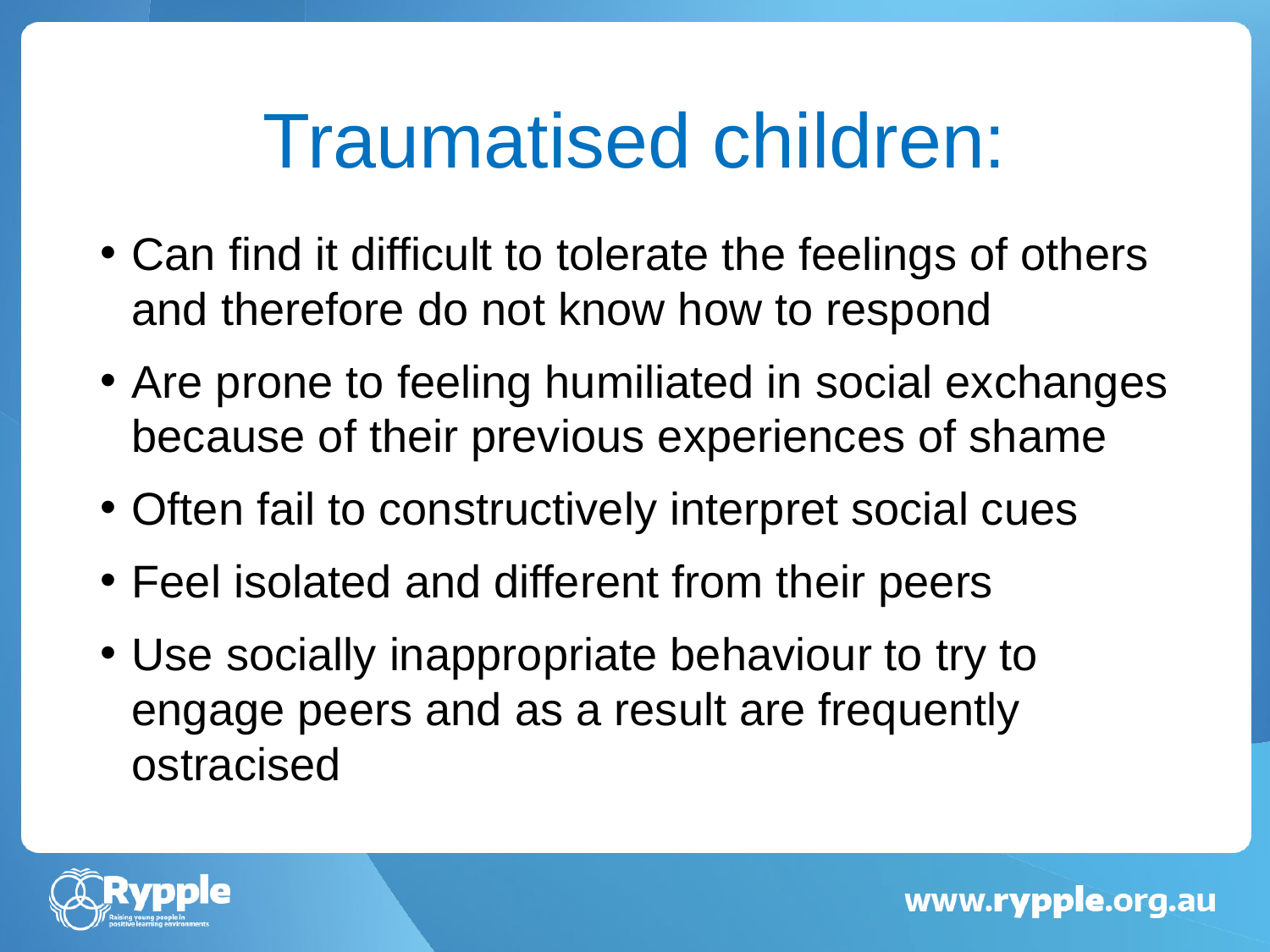

# Traumatised children:
Can find it difficult to tolerate the feelings of others and therefore do not know how to respond
Are prone to feeling humiliated in social exchanges because of their previous experiences of shame
Often fail to constructively interpret social cues
Feel isolated and different from their peers
Use socially inappropriate behaviour to try to engage peers and as a result are frequently ostracised